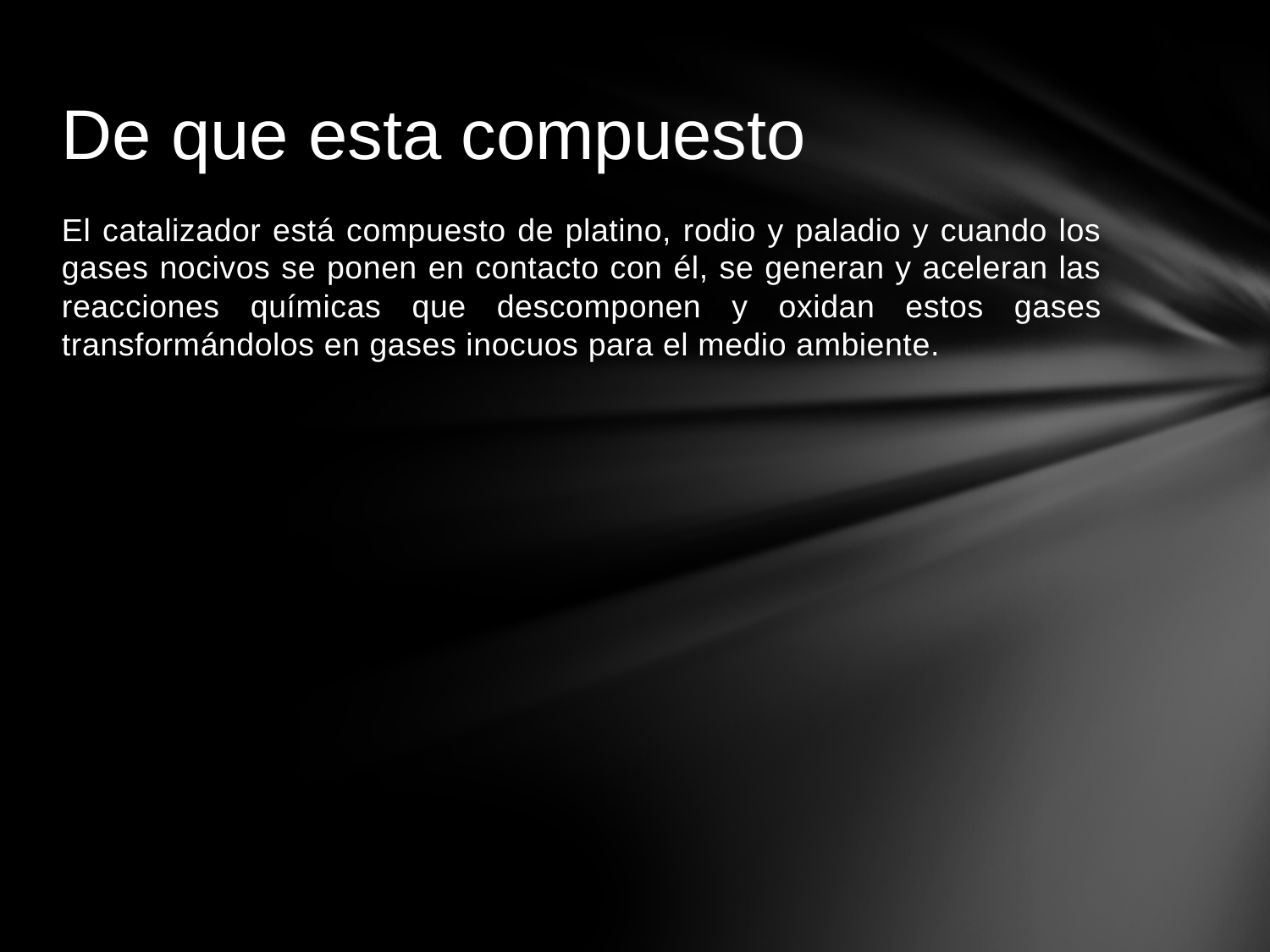

# De que esta compuesto
El catalizador está compuesto de platino, rodio y paladio y cuando los gases nocivos se ponen en contacto con él, se generan y aceleran las reacciones químicas que descomponen y oxidan estos gases transformándolos en gases inocuos para el medio ambiente.